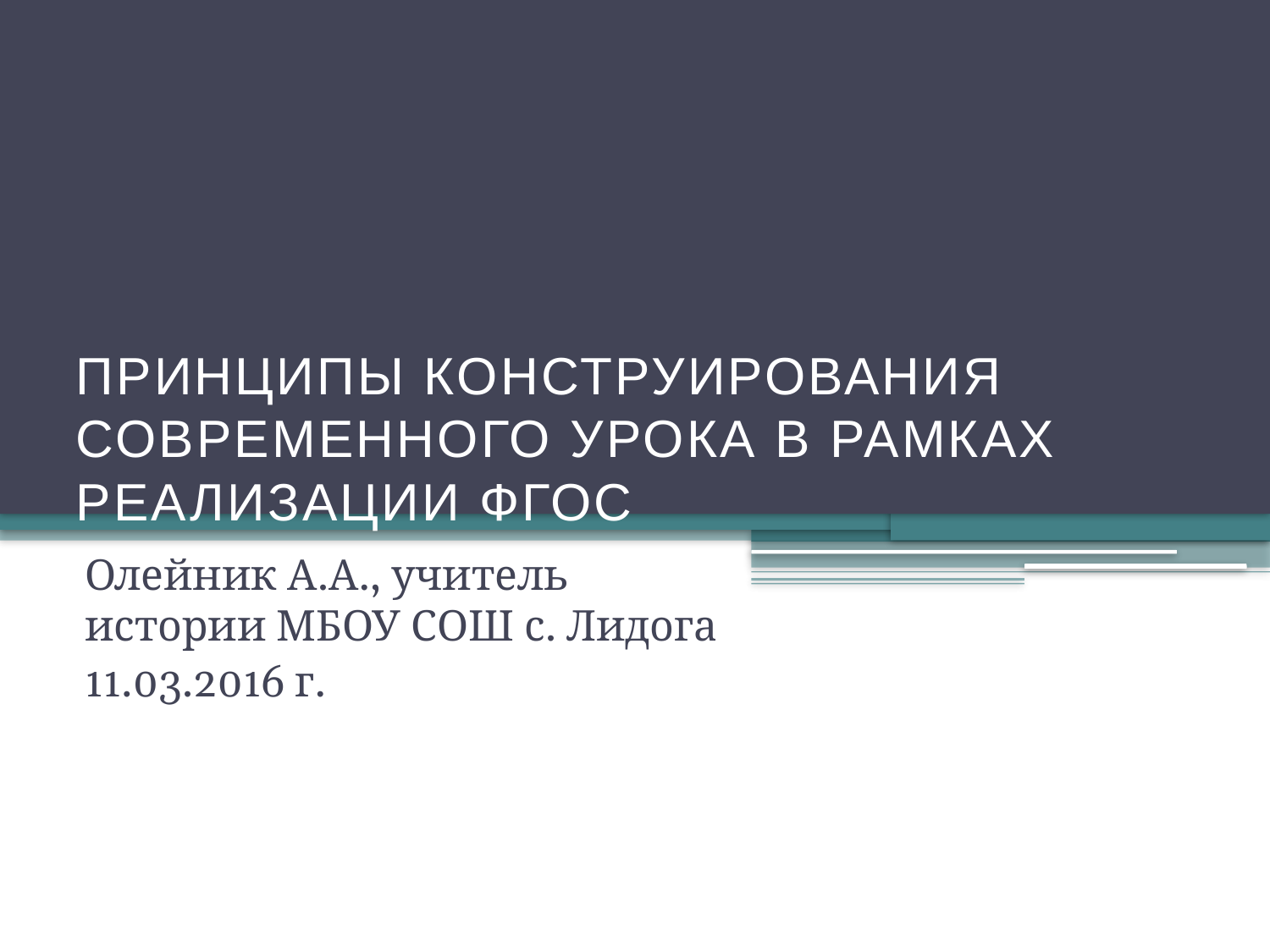

# принципы конструирования современного урока в рамках реализации ФГОС
Олейник А.А., учитель истории МБОУ СОШ с. Лидога
11.03.2016 г.